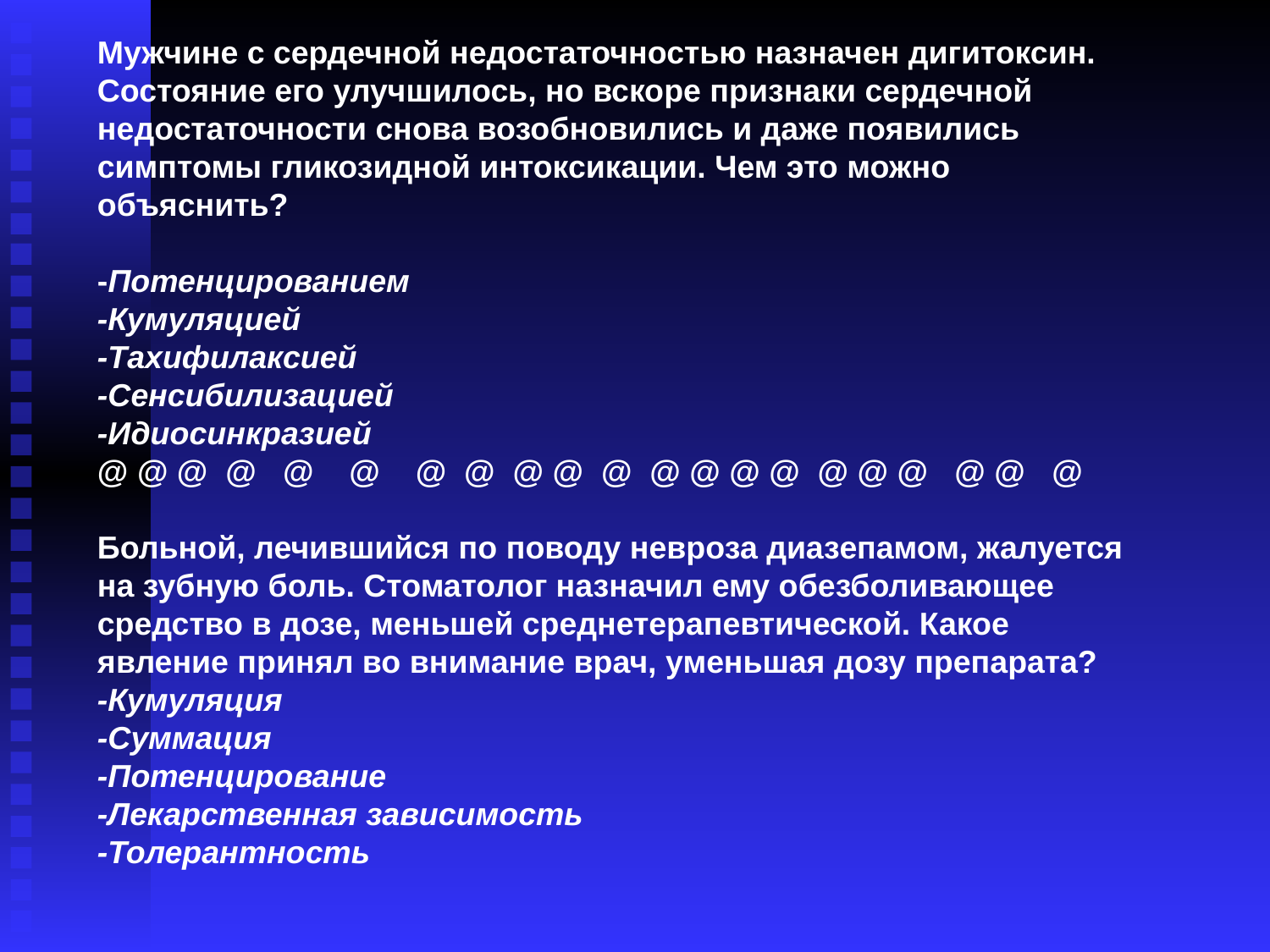

Мужчине с сердечной недостаточностью назначен дигитоксин. Состояние его улучшилось, но вскоре признаки сердечной недостаточности снова возобновились и даже появились симптомы гликозидной интоксикации. Чем это можно объяснить?

-Потенцированием
-Кумуляцией
-Тахифилаксией
-Сенсибилизацией
-Идиосинкразией
@ @ @  @   @    @    @  @  @ @  @  @ @ @ @  @ @ @   @ @   @

Больной, лечившийся по поводу невроза диазепамом, жалуется на зубную боль. Стоматолог назначил ему обезболивающее средство в дозе, меньшей среднетерапевтической. Какое явление принял во внимание врач, уменьшая дозу препарата?
-Кумуляция
-Суммация
-Потенцирование
-Лекарственная зависимость
-Толерантность